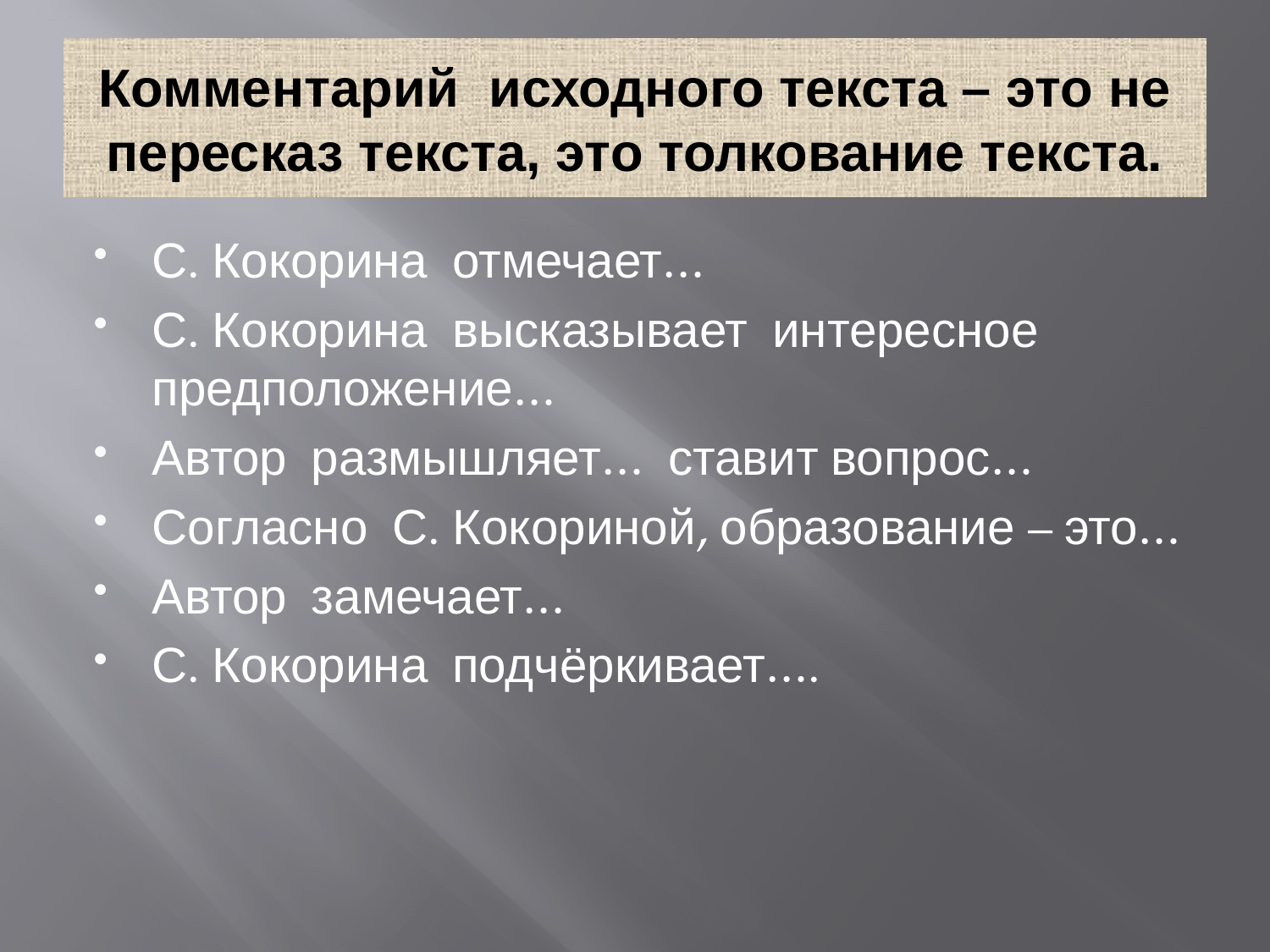

# Комментарий  исходного текста – это не пересказ текста, это толкование текста.
С. Кокорина  отмечает…
С. Кокорина  высказывает  интересное  предположение…
Автор  размышляет…  ставит вопрос…
Согласно  С. Кокориной, образование – это…
Автор  замечает…
С. Кокорина  подчёркивает….